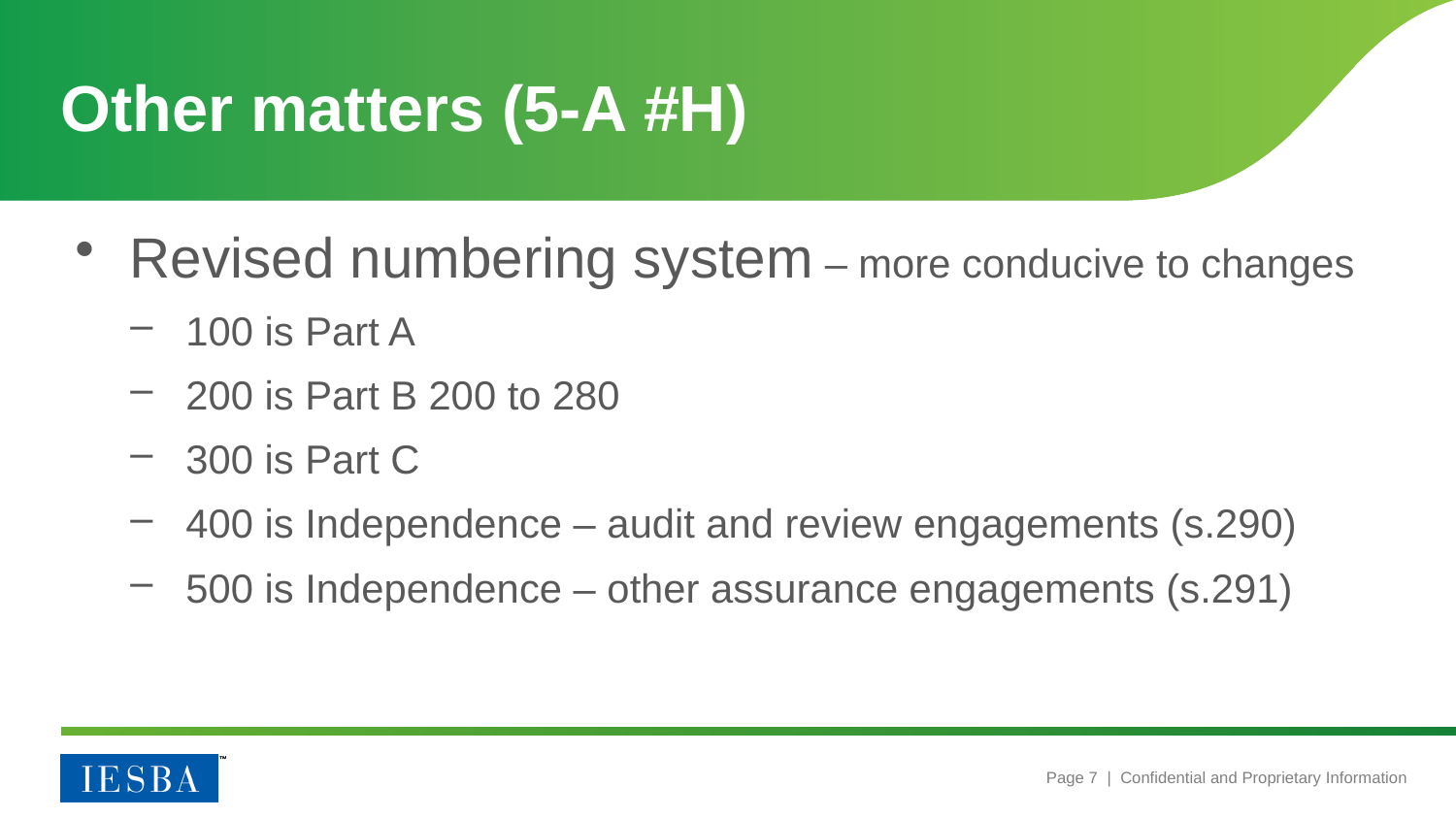

# Other matters (5-A #H)
Revised numbering system – more conducive to changes
100 is Part A
200 is Part B 200 to 280
300 is Part C
400 is Independence – audit and review engagements (s.290)
500 is Independence – other assurance engagements (s.291)